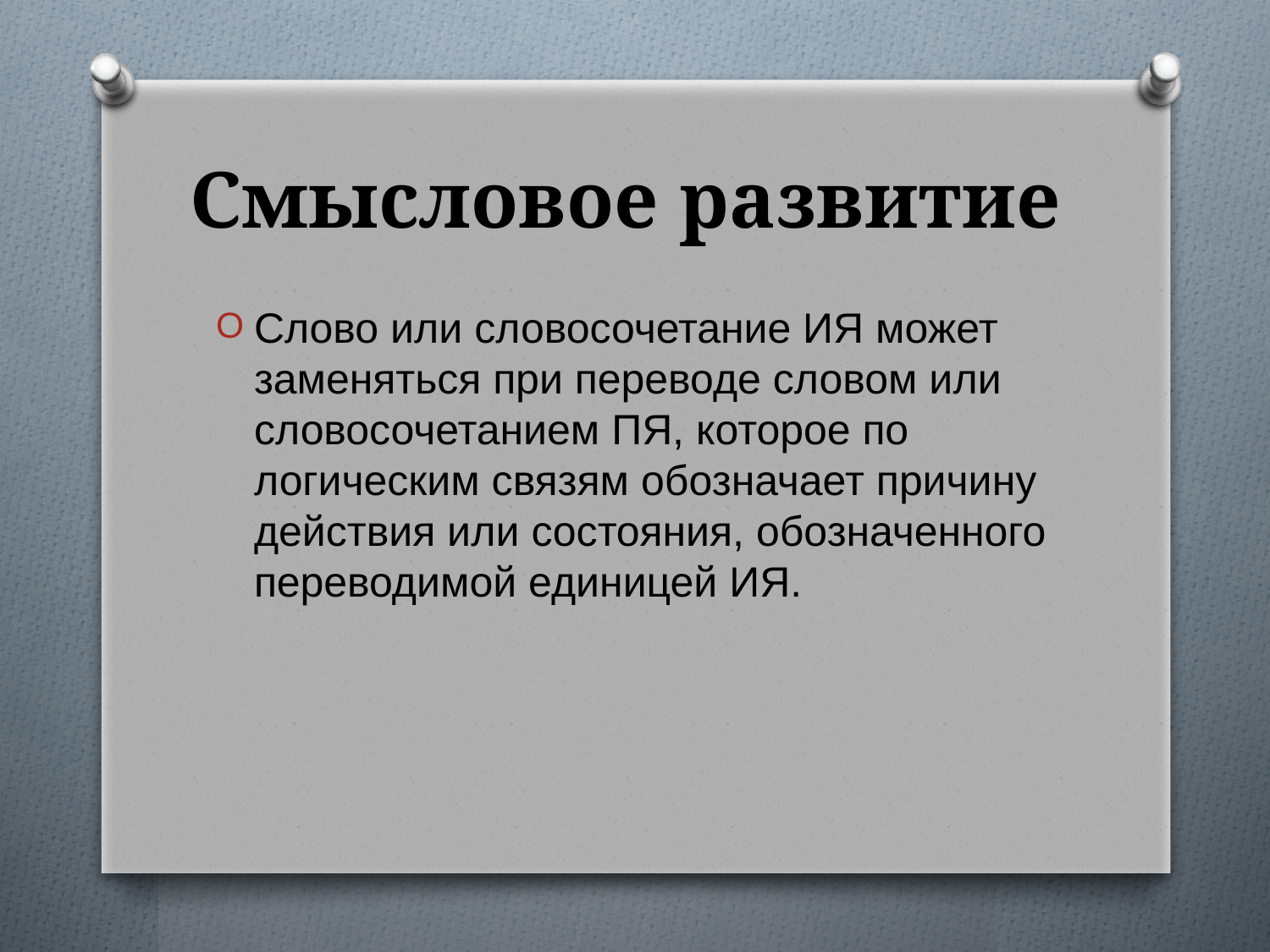

# Смысловое развитие
Слово или словосочетание ИЯ может заменяться при переводе словом или словосочетанием ПЯ, которое по логическим связям обозначает причину действия или состояния, обозначенного переводимой единицей ИЯ.